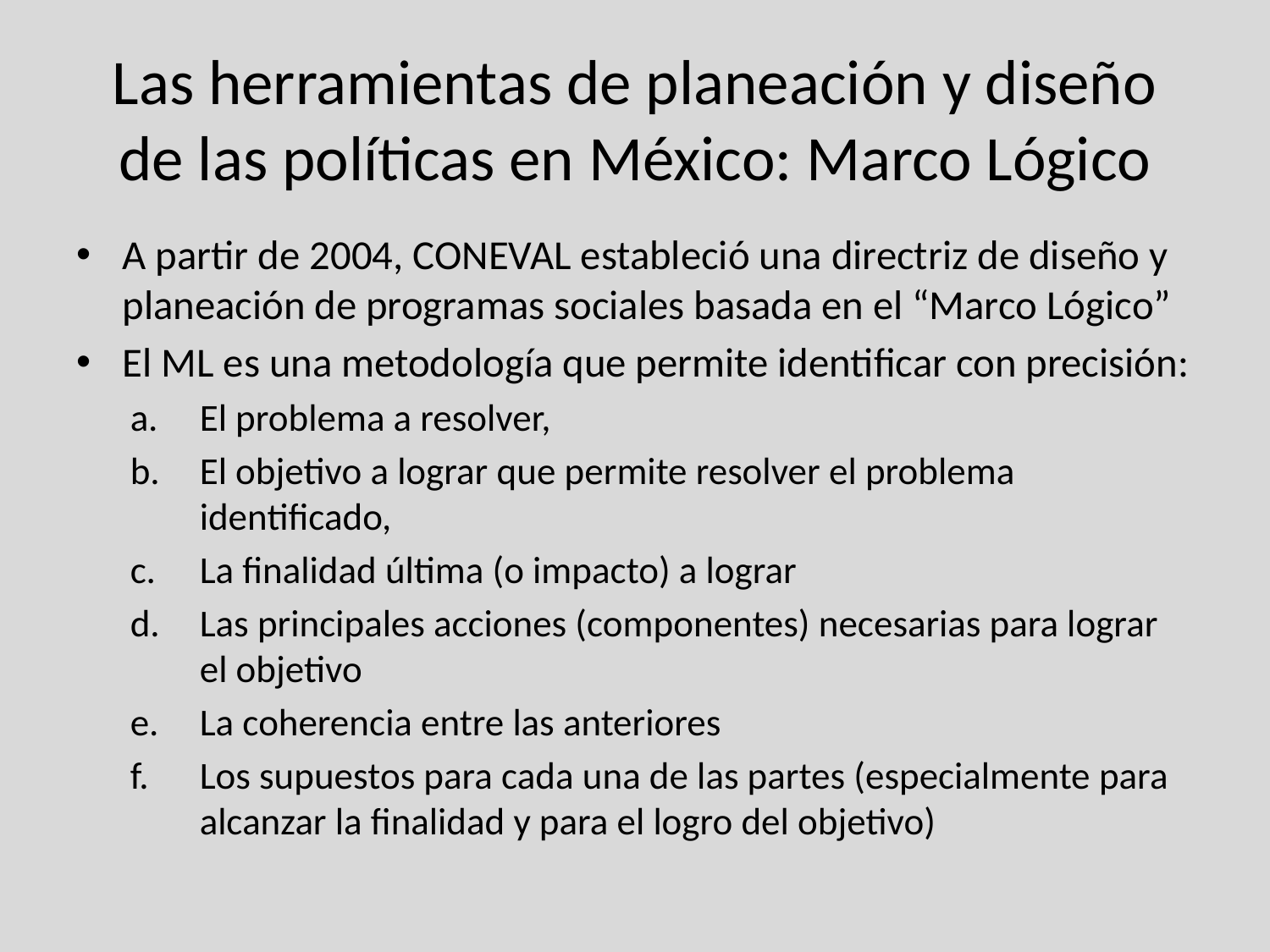

# Las herramientas de planeación y diseño de las políticas en México: Marco Lógico
A partir de 2004, CONEVAL estableció una directriz de diseño y planeación de programas sociales basada en el “Marco Lógico”
El ML es una metodología que permite identificar con precisión:
El problema a resolver,
El objetivo a lograr que permite resolver el problema identificado,
La finalidad última (o impacto) a lograr
Las principales acciones (componentes) necesarias para lograr el objetivo
La coherencia entre las anteriores
Los supuestos para cada una de las partes (especialmente para alcanzar la finalidad y para el logro del objetivo)